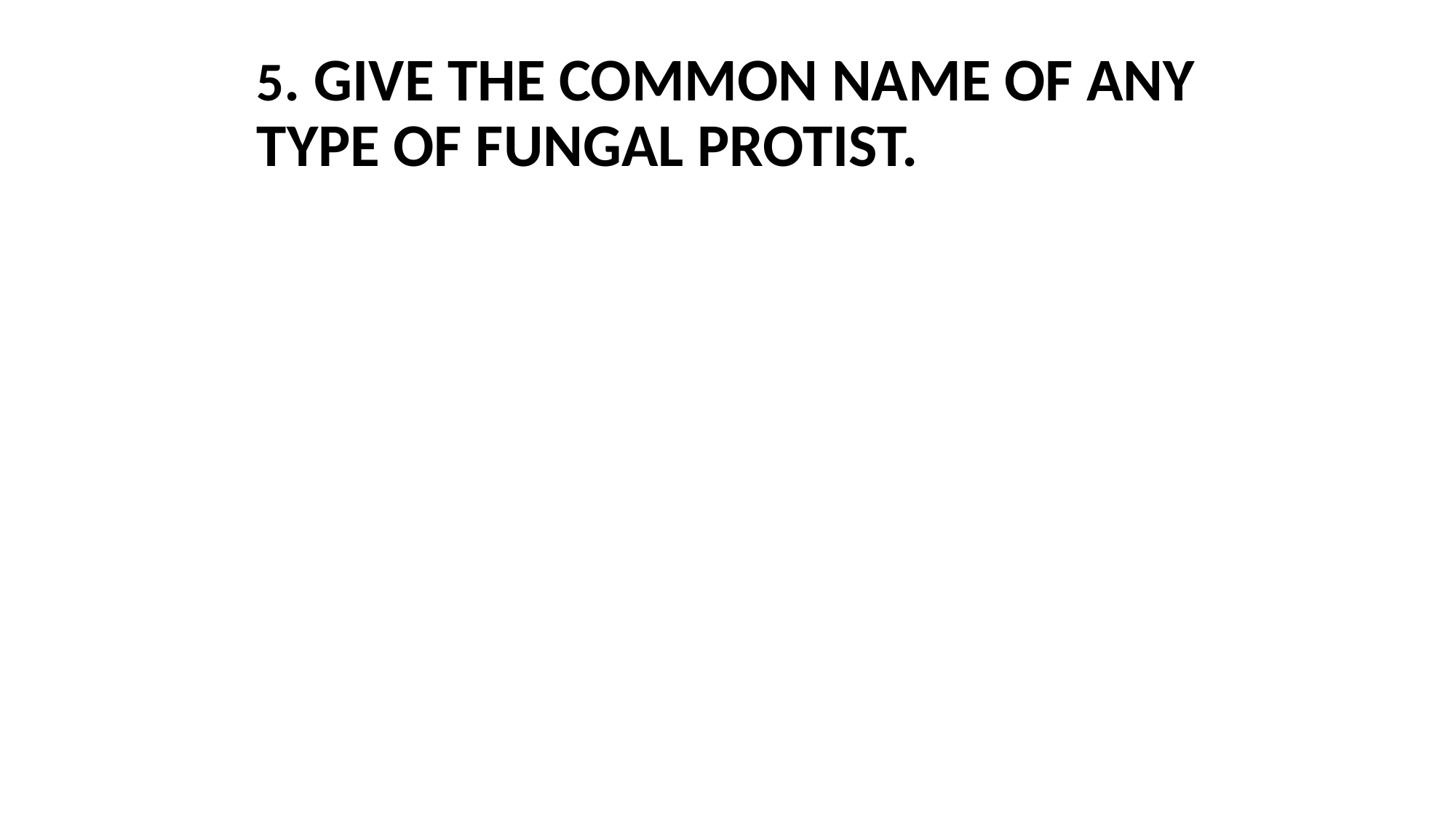

5. GIVE THE COMMON NAME OF ANY TYPE OF FUNGAL PROTIST.